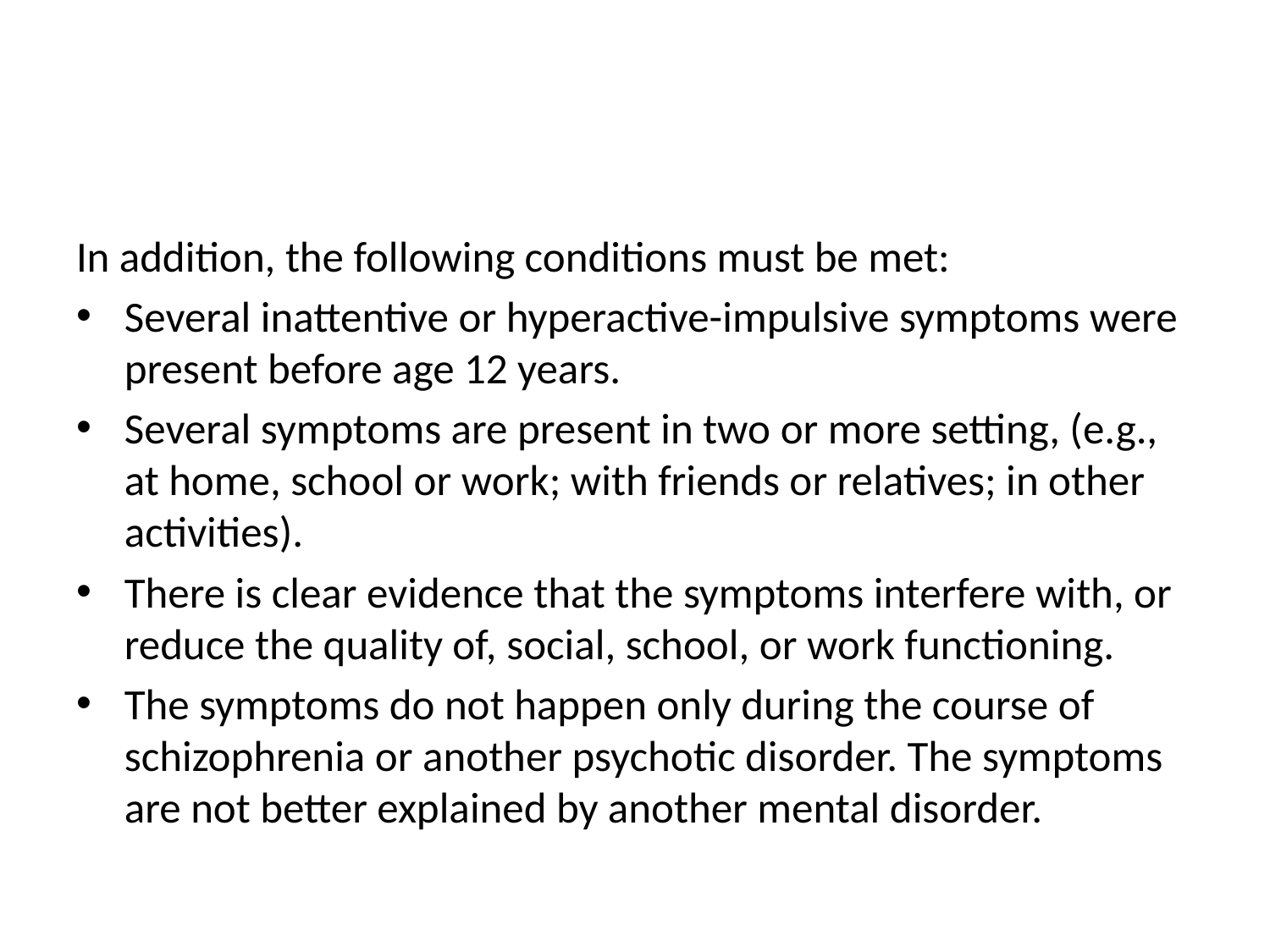

#
In addition, the following conditions must be met:
Several inattentive or hyperactive-impulsive symptoms were present before age 12 years.
Several symptoms are present in two or more setting, (e.g., at home, school or work; with friends or relatives; in other activities).
There is clear evidence that the symptoms interfere with, or reduce the quality of, social, school, or work functioning.
The symptoms do not happen only during the course of schizophrenia or another psychotic disorder. The symptoms are not better explained by another mental disorder.